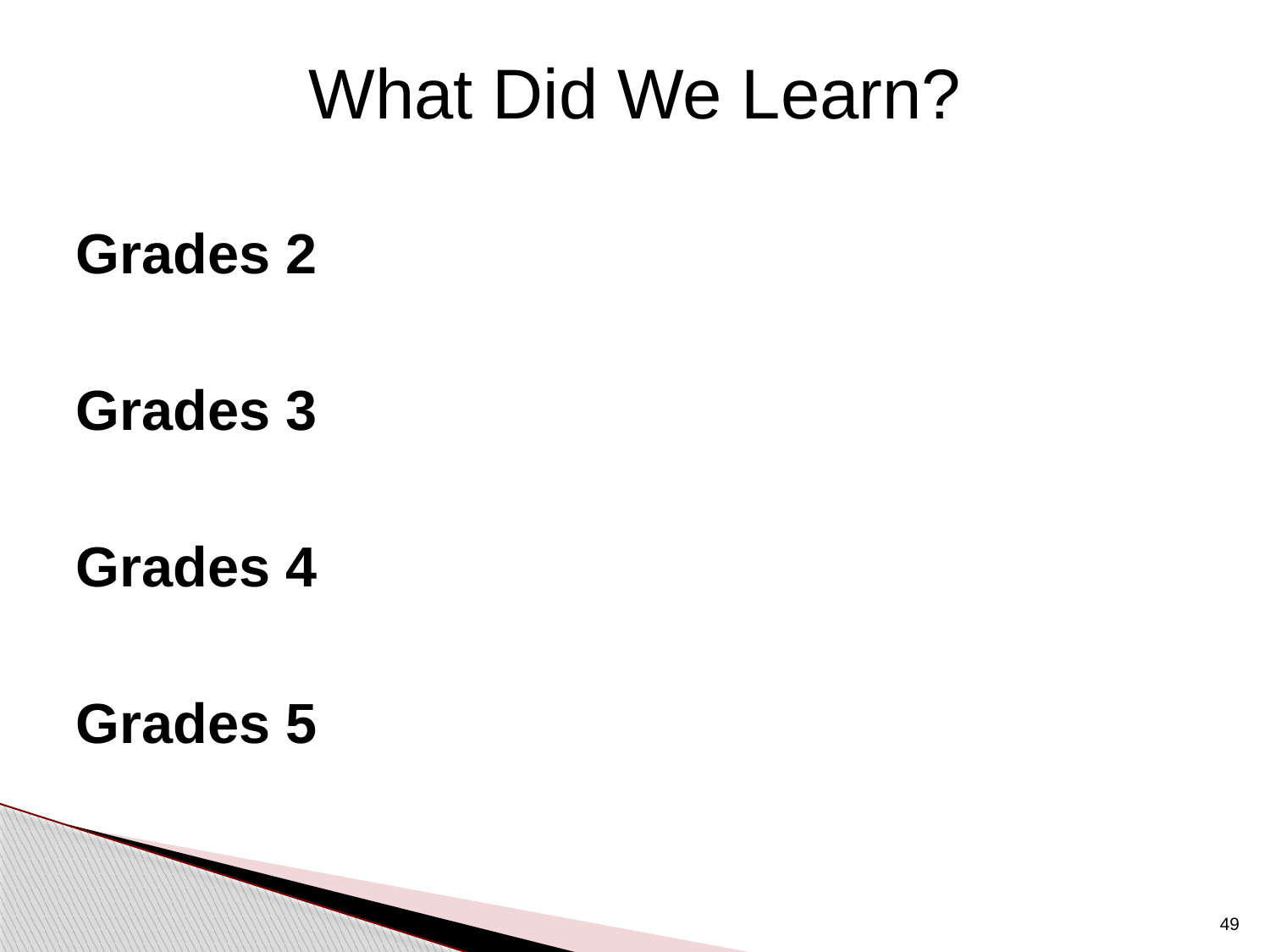

What Did We Learn?
Grades 2

Grades 3

Grades 4

Grades 5

49